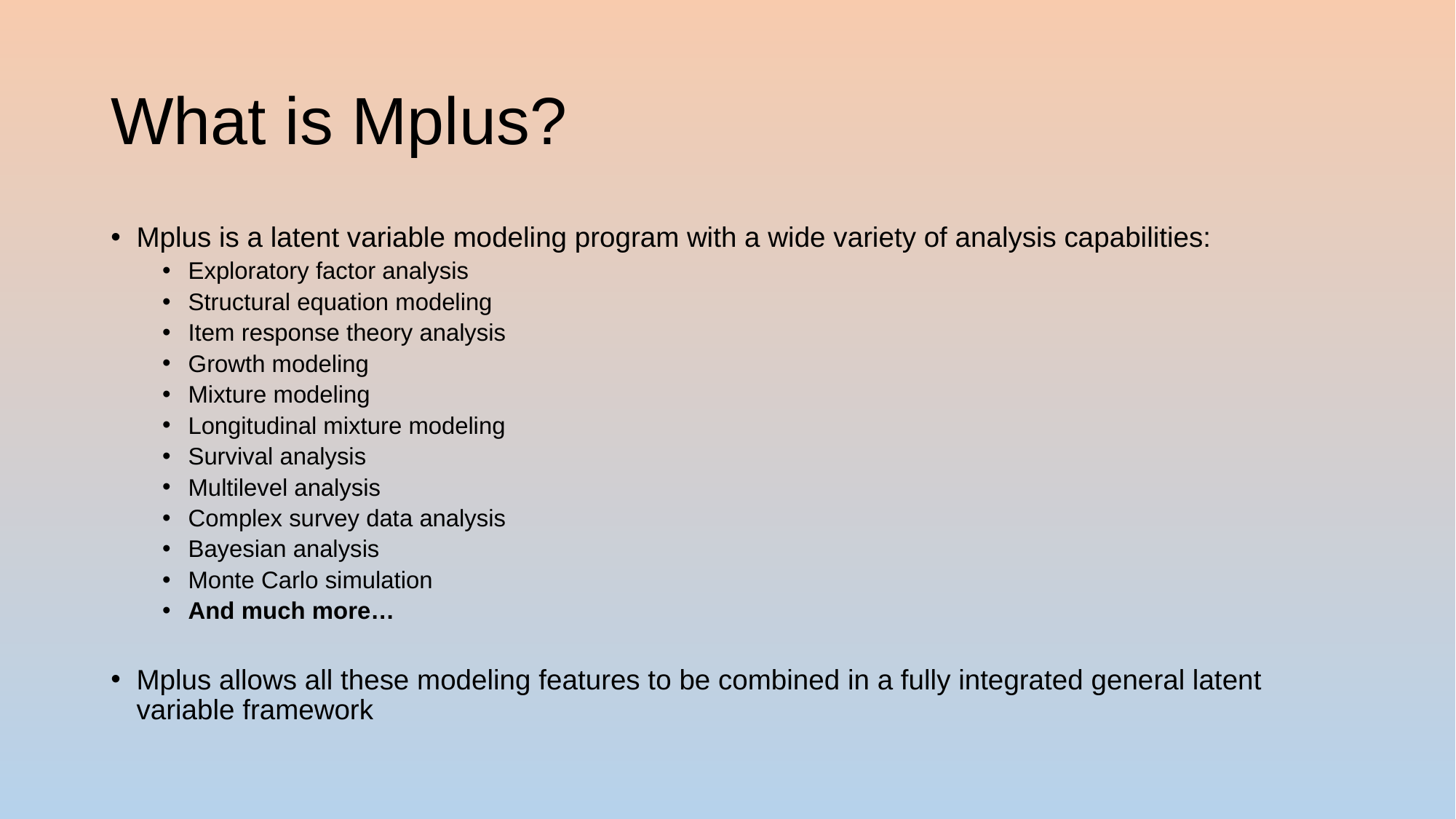

# What is Mplus?
Mplus is a latent variable modeling program with a wide variety of analysis capabilities:
Exploratory factor analysis
Structural equation modeling
Item response theory analysis
Growth modeling
Mixture modeling
Longitudinal mixture modeling
Survival analysis
Multilevel analysis
Complex survey data analysis
Bayesian analysis
Monte Carlo simulation
And much more…

Mplus allows all these modeling features to be combined in a fully integrated general latent variable framework